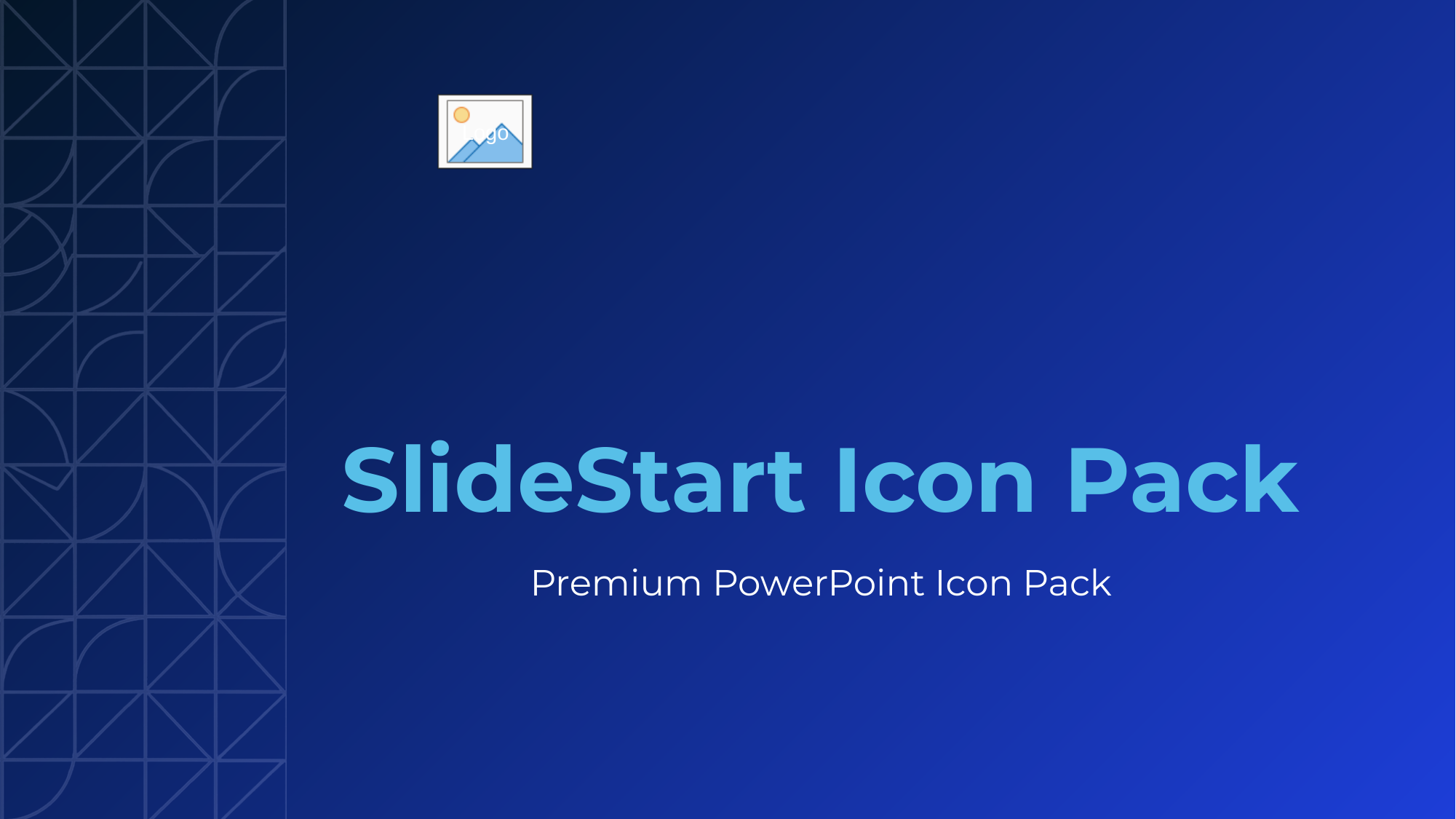

# SlideStart Icon Pack
Premium PowerPoint Icon Pack